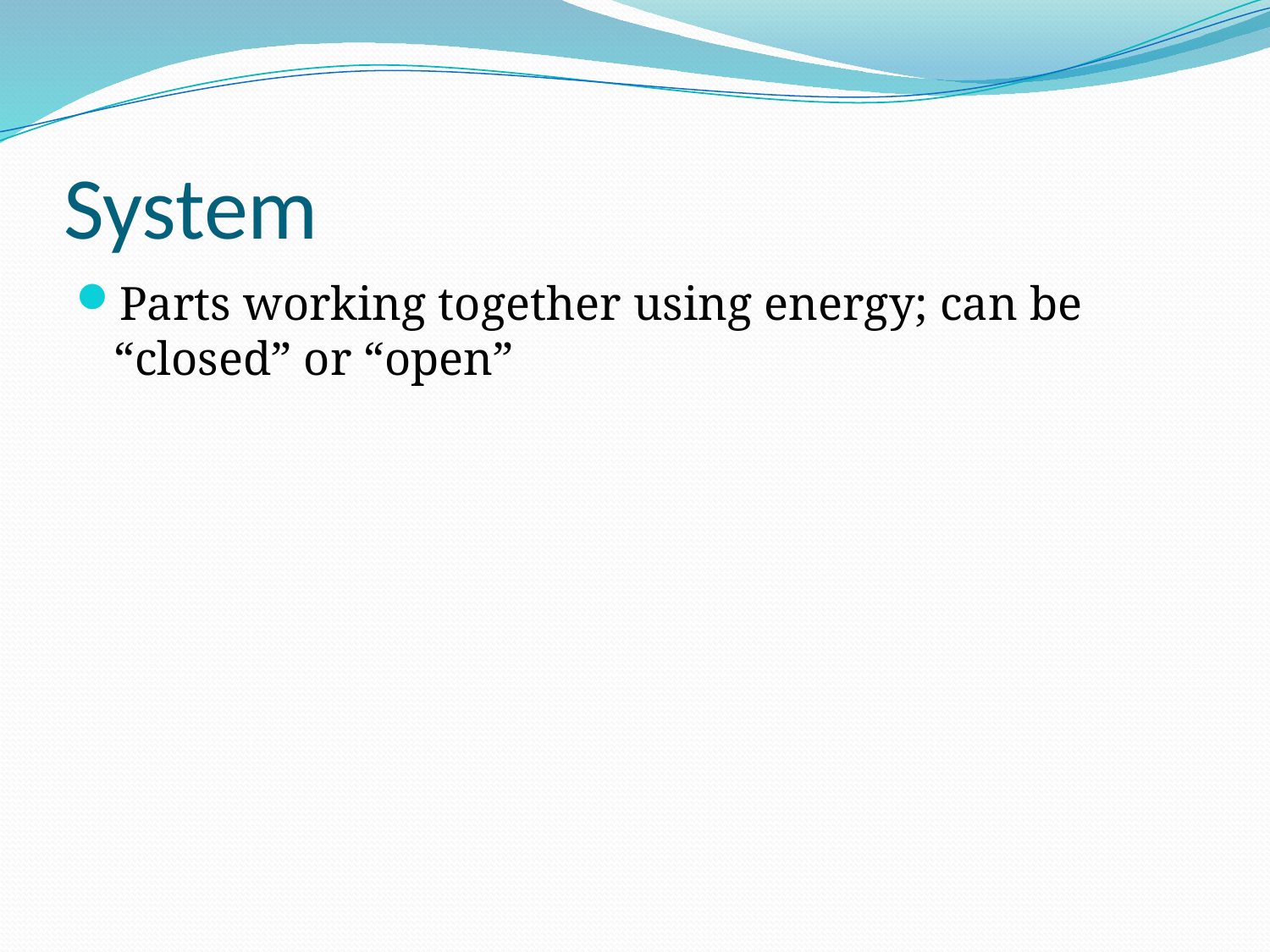

# System
Parts working together using energy; can be “closed” or “open”